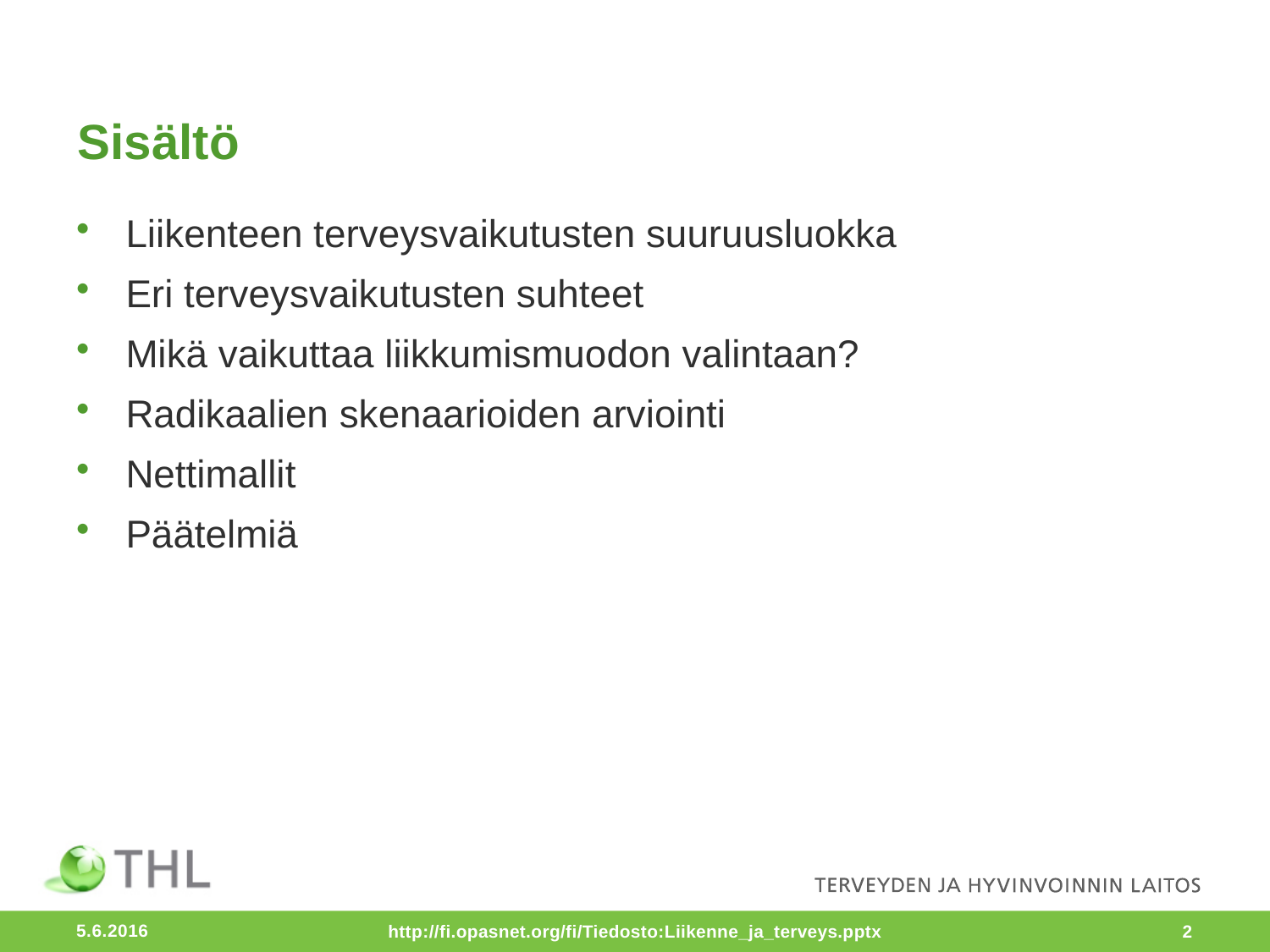

# Sisältö
Liikenteen terveysvaikutusten suuruusluokka
Eri terveysvaikutusten suhteet
Mikä vaikuttaa liikkumismuodon valintaan?
Radikaalien skenaarioiden arviointi
Nettimallit
Päätelmiä
5.6.2016
http://fi.opasnet.org/fi/Tiedosto:Liikenne_ja_terveys.pptx
2